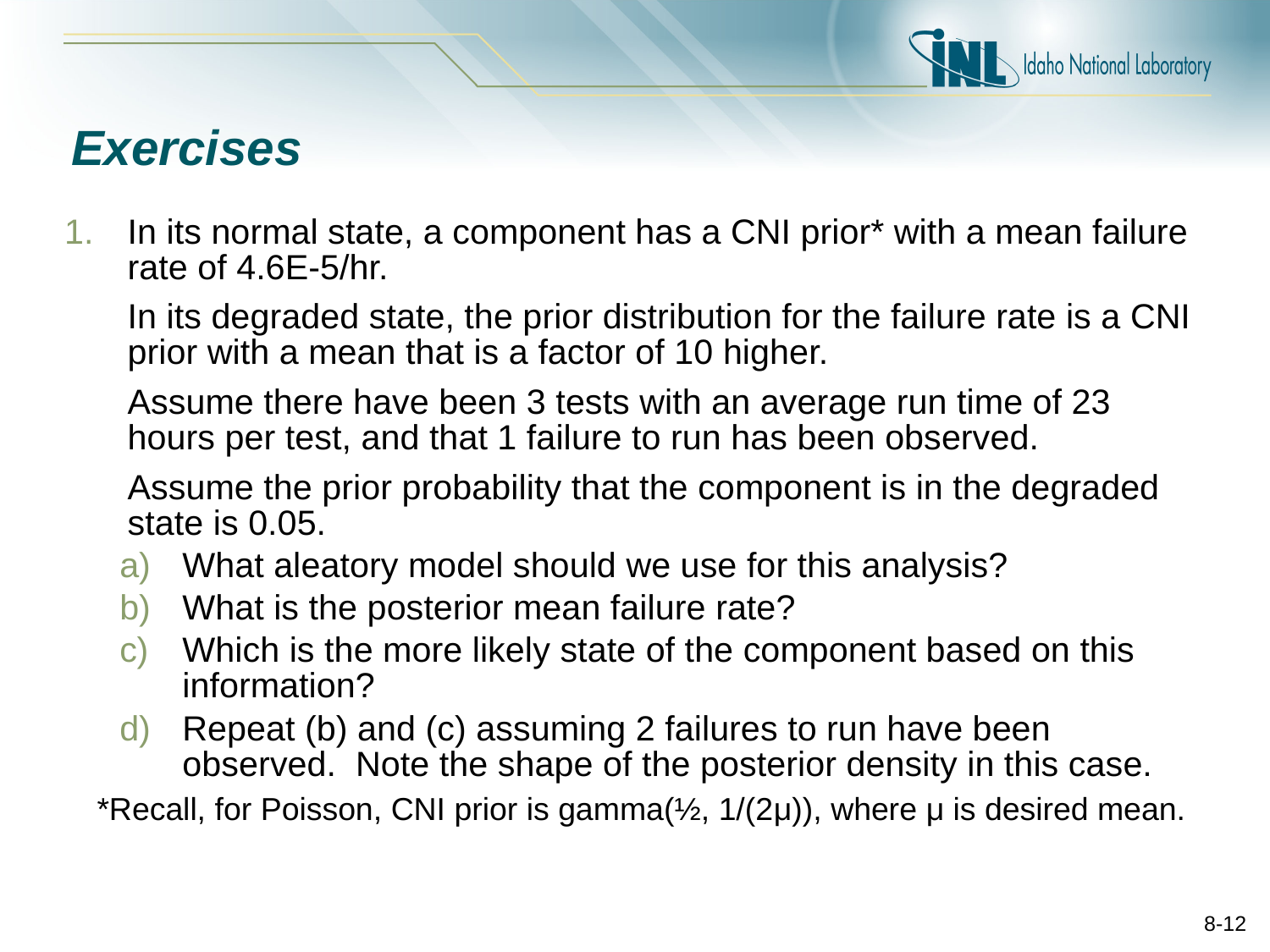

# Exercises
In its normal state, a component has a CNI prior* with a mean failure rate of 4.6E-5/hr.
	In its degraded state, the prior distribution for the failure rate is a CNI prior with a mean that is a factor of 10 higher.
	Assume there have been 3 tests with an average run time of 23 hours per test, and that 1 failure to run has been observed.
	Assume the prior probability that the component is in the degraded state is 0.05.
What aleatory model should we use for this analysis?
What is the posterior mean failure rate?
Which is the more likely state of the component based on this information?
Repeat (b) and (c) assuming 2 failures to run have been observed.  Note the shape of the posterior density in this case.
*Recall, for Poisson, CNI prior is gamma(½, 1/(2μ)), where μ is desired mean.
8-12